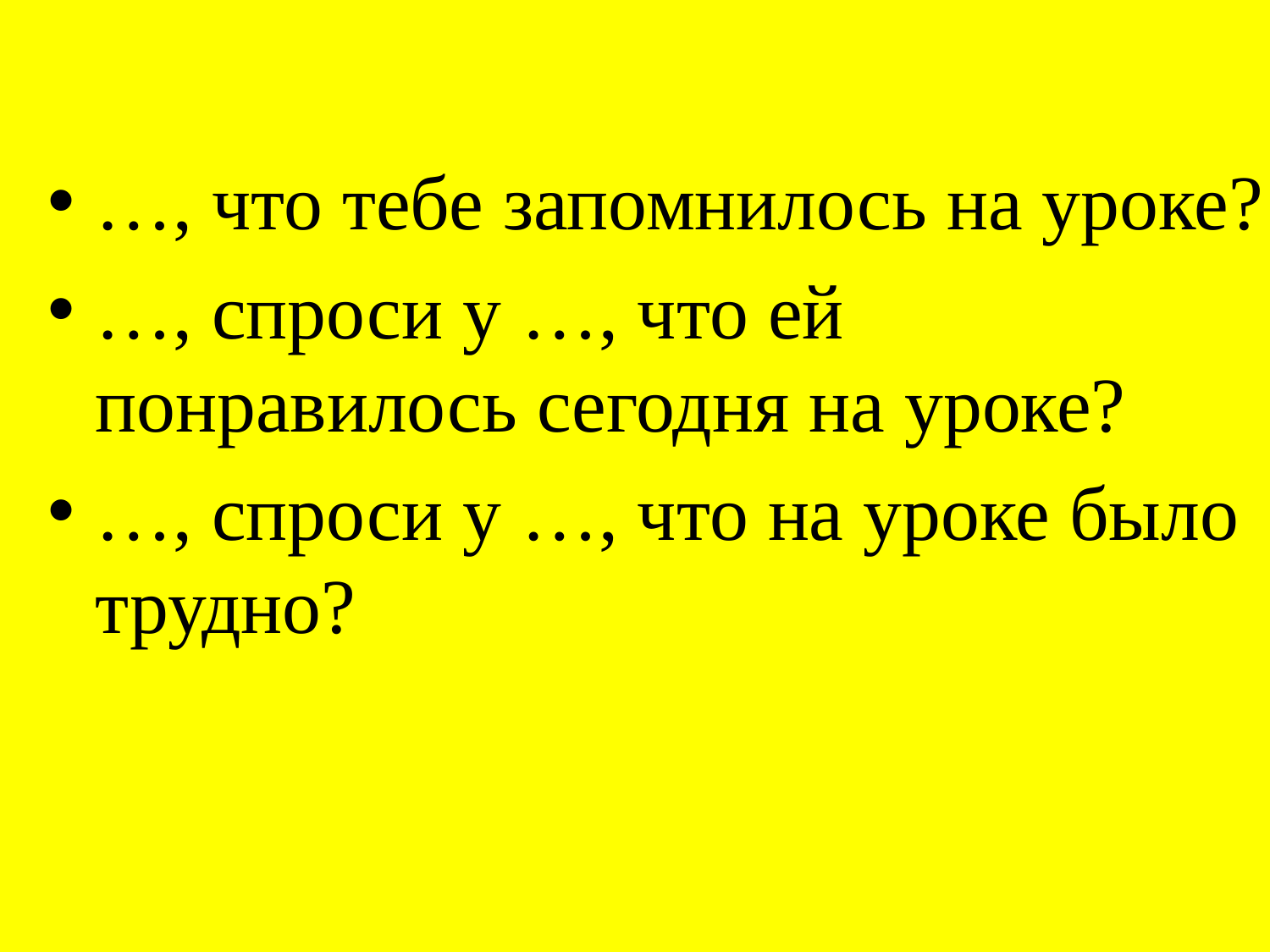

#
…, что тебе запомнилось на уроке?
…, спроси у …, что ей понравилось сегодня на уроке?
…, спроси у …, что на уроке было трудно?